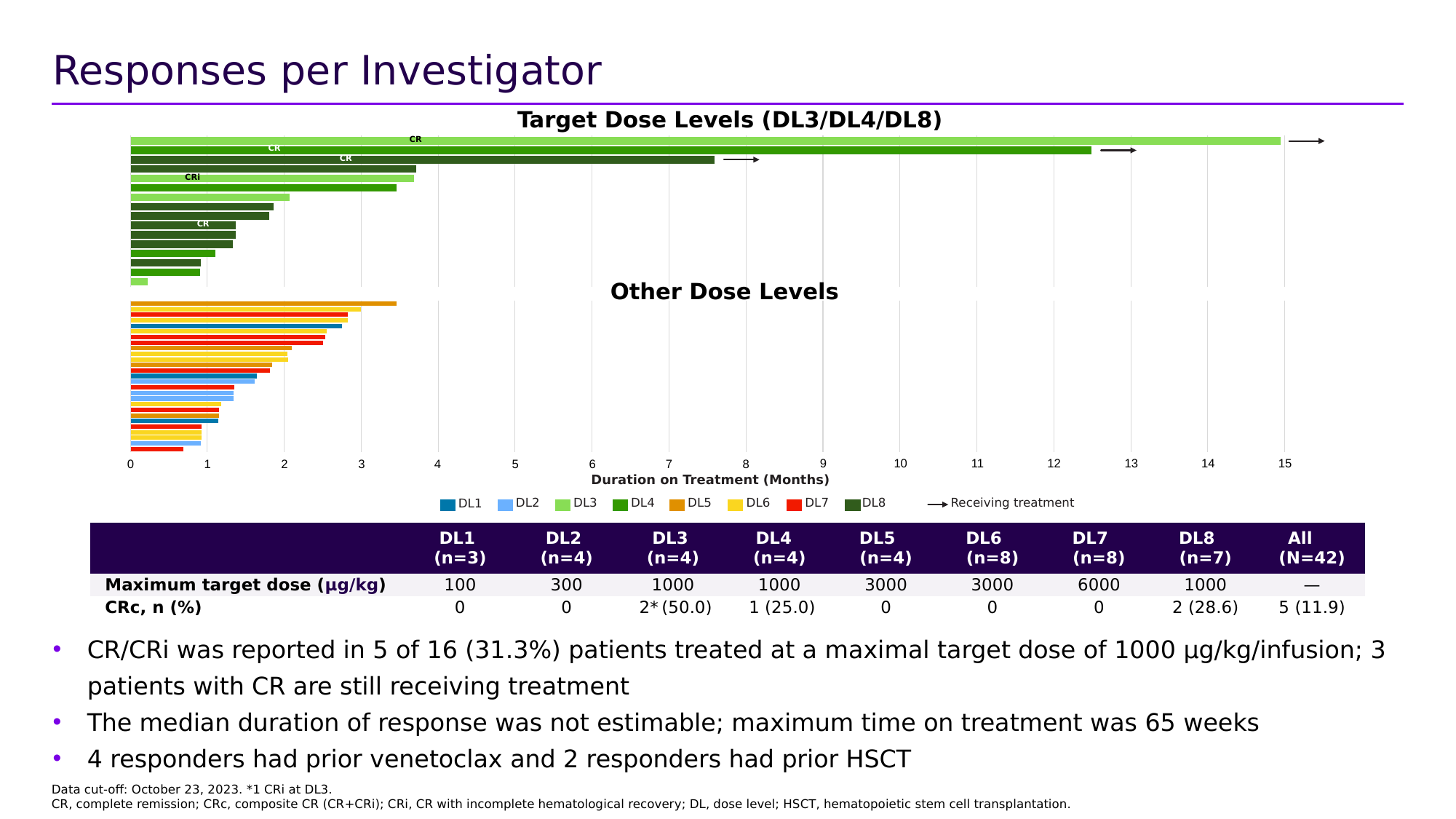

# Responses per Investigator
Target Dose Levels (DL3/DL4/DL8)
CR

CR

CR

CRi

CR

9
10
11
12
13
14
15
0
1
2
3
4
5
6
7
8
DL2
DL3
DL4
DL5
DL7
DL8
DL6
DL1

Other Dose Levels

Duration on Treatment (Months)
Receiving treatment
|  | DL1 (n=3) | DL2 (n=4) | DL3 (n=4) | DL4 (n=4) | DL5 (n=4) | DL6 (n=8) | DL7 (n=8) | DL8 (n=7) | All (N=42) |
| --- | --- | --- | --- | --- | --- | --- | --- | --- | --- |
| Maximum target dose (µg/kg) | 100 | 300 | 1000 | 1000 | 3000 | 3000 | 6000 | 1000 | — |
| CRc, n (%) | 0 | 0 | 2\* (50.0) | 1 (25.0) | 0 | 0 | 0 | 2 (28.6) | 5 (11.9) |
CR/CRi was reported in 5 of 16 (31.3%) patients treated at a maximal target dose of 1000 μg/kg/infusion; 3 patients with CR are still receiving treatment
The median duration of response was not estimable; maximum time on treatment was 65 weeks
4 responders had prior venetoclax and 2 responders had prior HSCT
Data cut-off: October 23, 2023. *1 CRi at DL3.
CR, complete remission; CRc, composite CR (CR+CRi); CRi, CR with incomplete hematological recovery; DL, dose level; HSCT, hematopoietic stem cell transplantation.